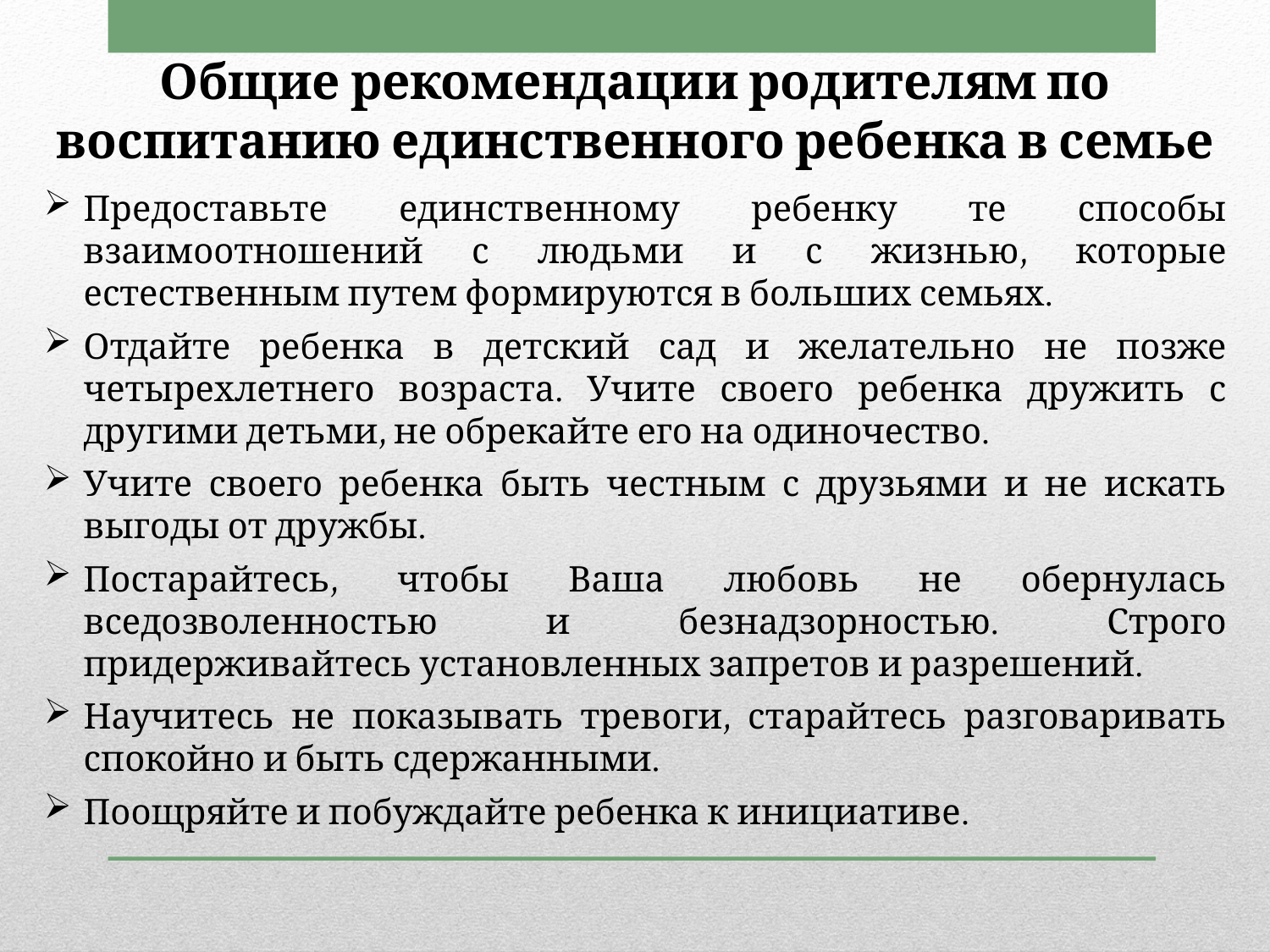

Общие рекомендации родителям по воспитанию единственного ребенка в семье
Предоставьте единственному ребенку те способы взаимоотношений с людьми и с жизнью, которые естественным путем формируются в больших семьях.
Отдайте ребенка в детский сад и желательно не позже четырехлетнего возраста. Учите своего ребенка дружить с другими детьми, не обрекайте его на одиночество.
Учите своего ребенка быть честным с друзьями и не искать выгоды от дружбы.
Постарайтесь, чтобы Ваша любовь не обернулась вседозволенностью и безнадзорностью. Строго придерживайтесь установленных запретов и разрешений.
Научитесь не показывать тревоги, старайтесь разговаривать спокойно и быть сдержанными.
Поощряйте и побуждайте ребенка к инициативе.